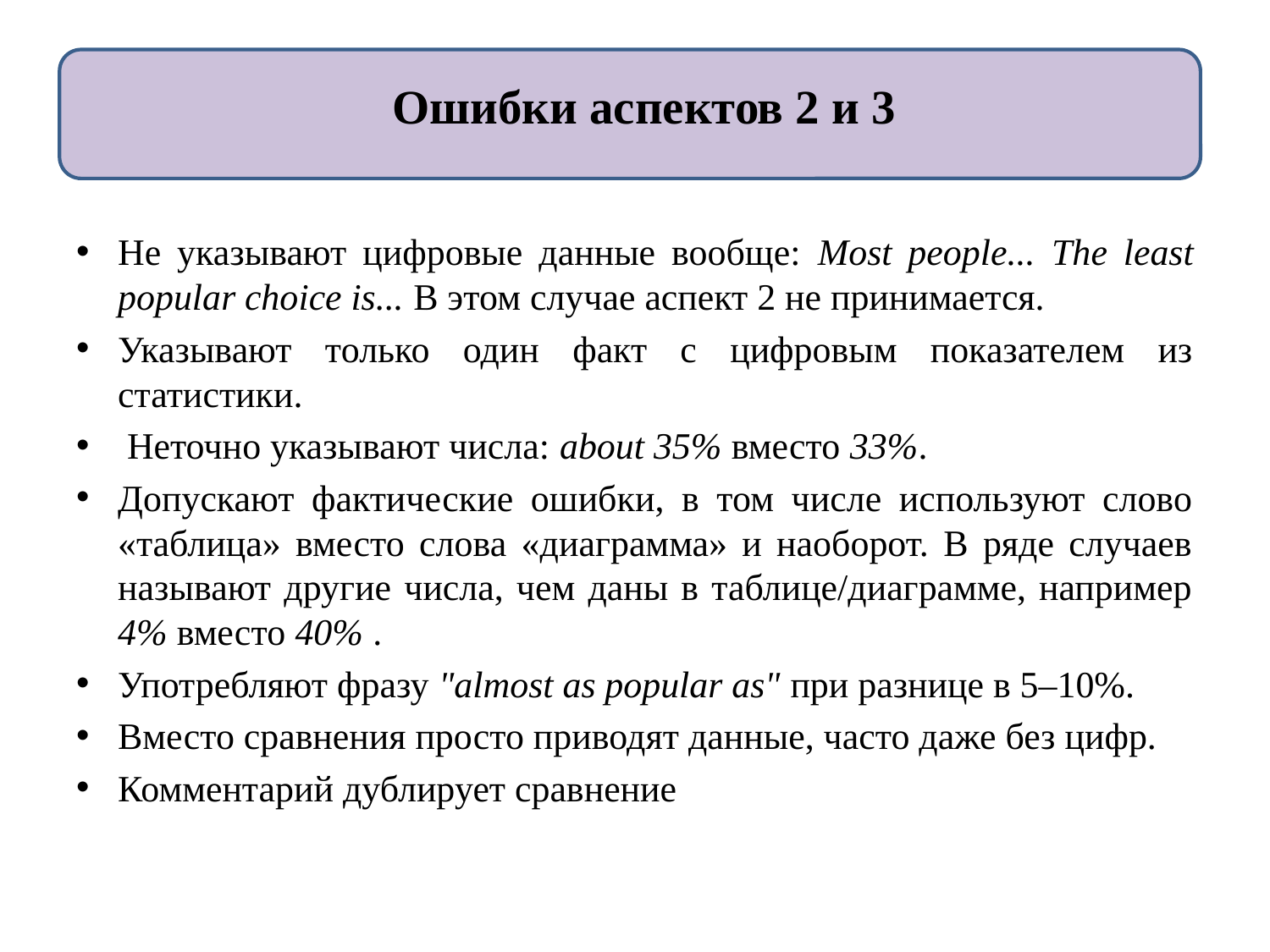

# Ошибки аспектов 2 и 3
Не указывают цифровые данные вообще: Most people... The least popular choice is... В этом случае аспект 2 не принимается.
Указывают только один факт с цифровым показателем из статистики.
 Неточно указывают числа: about 35% вместо 33%.
Допускают фактические ошибки, в том числе используют слово «таблица» вместо слова «диаграмма» и наоборот. В ряде случаев называют другие числа, чем даны в таблице/диаграмме, например 4% вместо 40% .
Употребляют фразу "almost as popular as" при разнице в 5–10%.
Вместо сравнения просто приводят данные, часто даже без цифр.
Комментарий дублирует сравнение